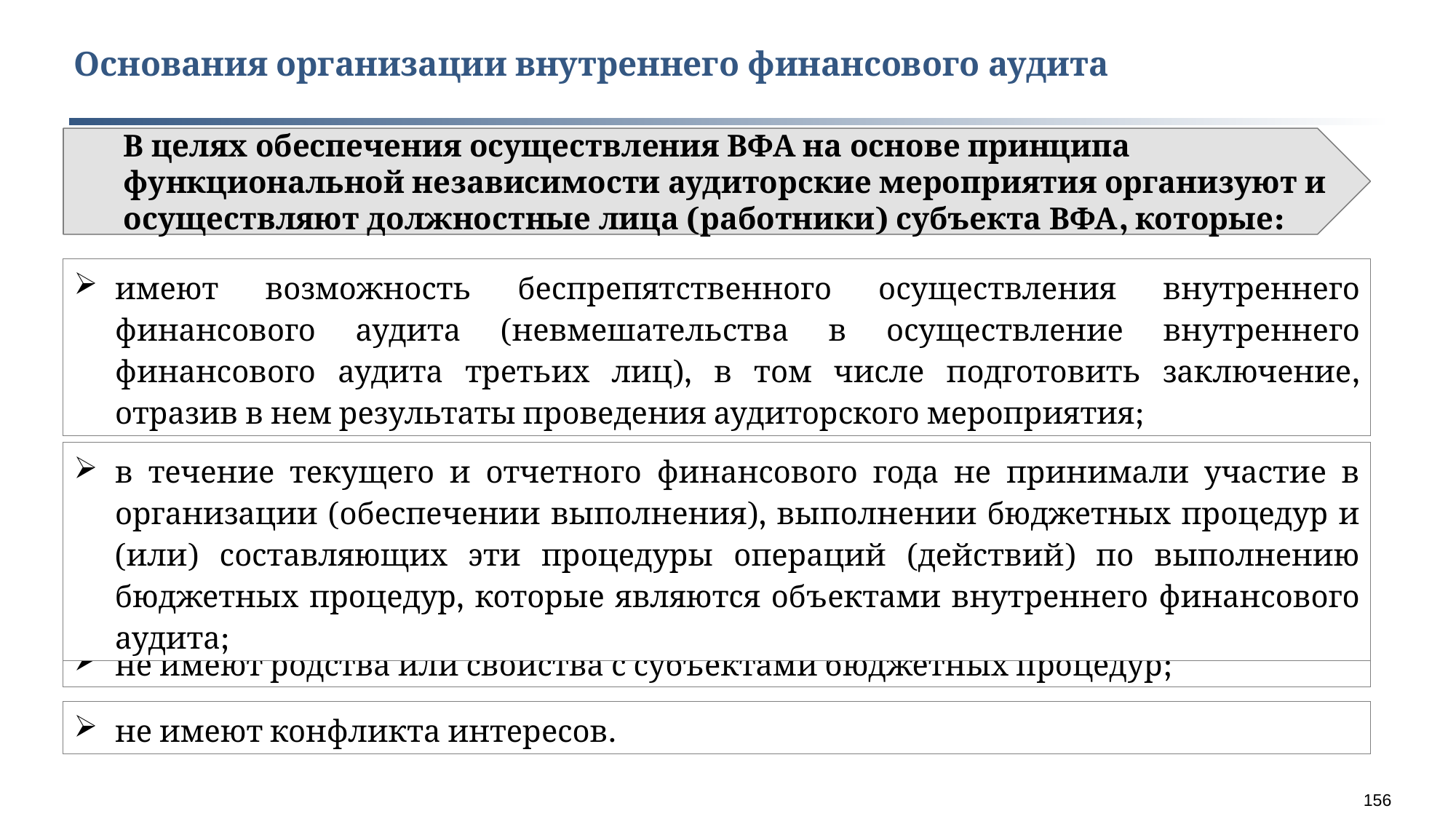

Основания организации внутреннего финансового аудита
В целях обеспечения осуществления ВФА на основе принципа функциональной независимости аудиторские мероприятия организуют и осуществляют должностные лица (работники) субъекта ВФА, которые:
имеют возможность беспрепятственного осуществления внутреннего финансового аудита (невмешательства в осуществление внутреннего финансового аудита третьих лиц), в том числе подготовить заключение, отразив в нем результаты проведения аудиторского мероприятия;
в течение текущего и отчетного финансового года не принимали участие в организации (обеспечении выполнения), выполнении бюджетных процедур и (или) составляющих эти процедуры операций (действий) по выполнению бюджетных процедур, которые являются объектами внутреннего финансового аудита;
не имеют родства или свойства с субъектами бюджетных процедур;
не имеют конфликта интересов.